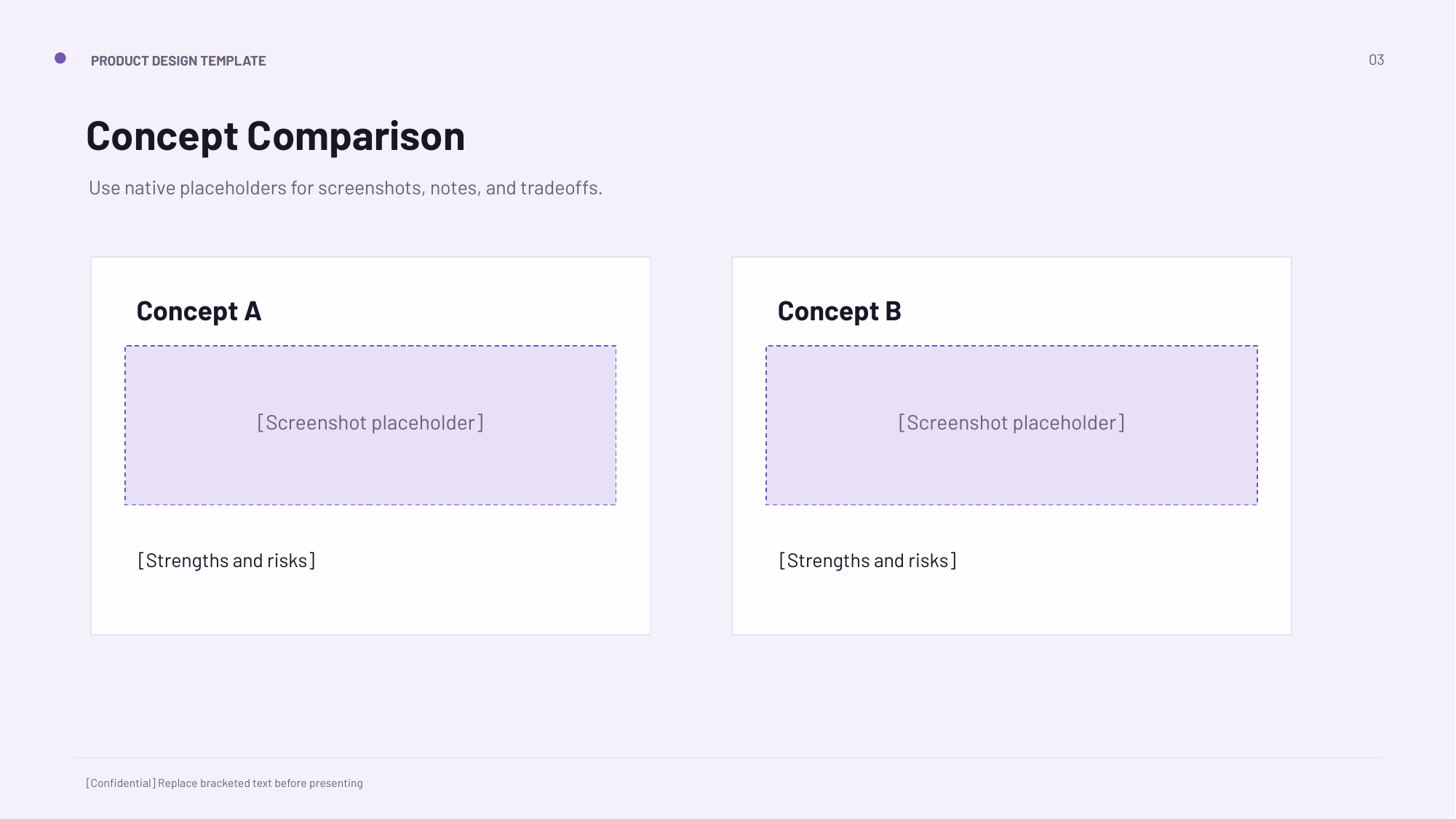

03
PRODUCT DESIGN TEMPLATE

Concept Comparison
Use native placeholders for screenshots, notes, and tradeoffs.

Concept A
Concept B

[Screenshot placeholder]
[Screenshot placeholder]
[Strengths and risks]
[Strengths and risks]

[Confidential] Replace bracketed text before presenting